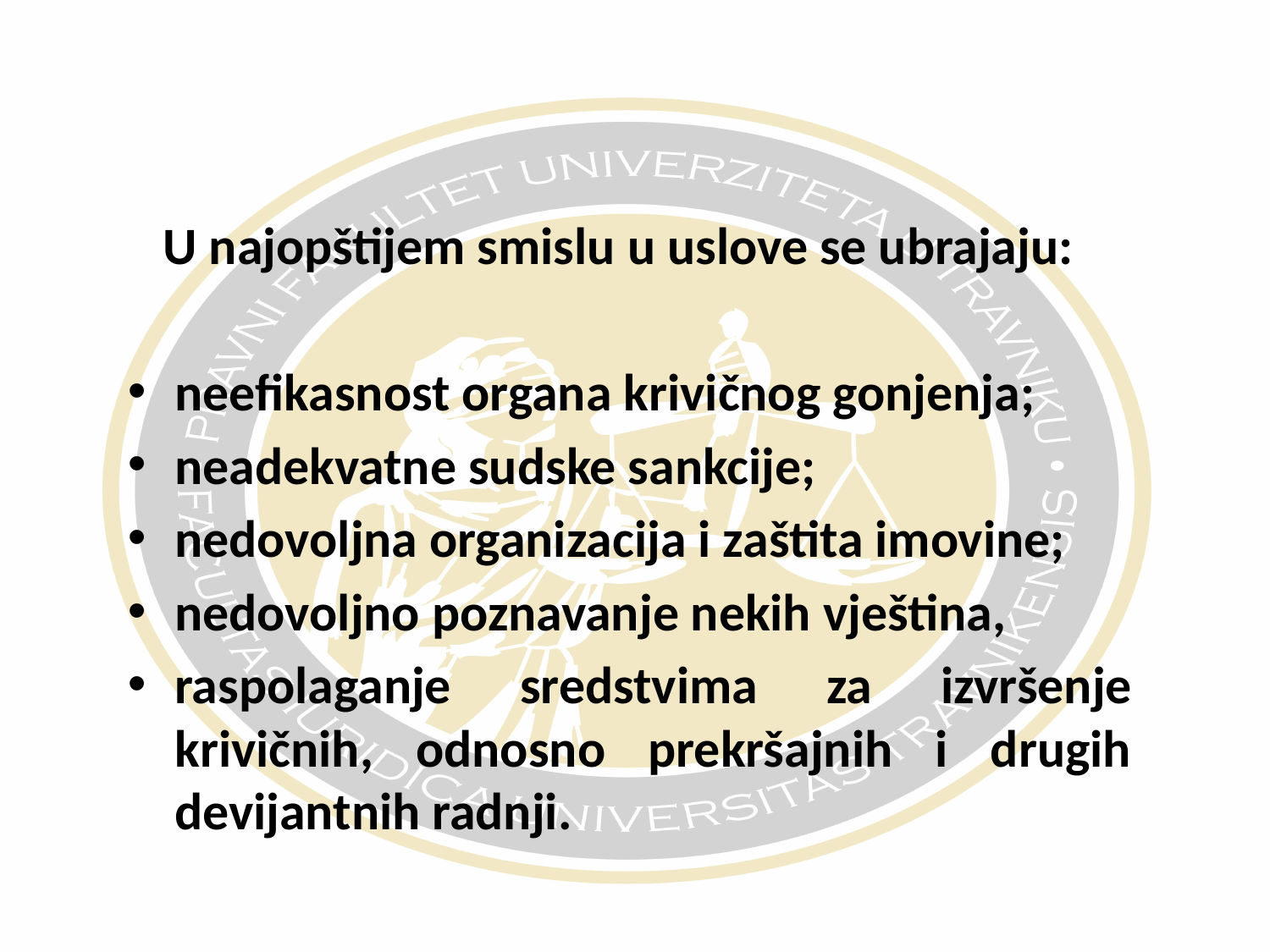

#
   U najopštijem smislu u uslove se ubrajaju:

neefikasnost organa krivičnog gonjenja;
neadekvatne sudske sankcije;
nedovoljna organizacija i zaštita imovine;
nedovoljno poznavanje nekih vještina,
raspolaganje sredstvima za izvršenje krivičnih, odnosno prekršajnih i drugih devijantnih radnji.